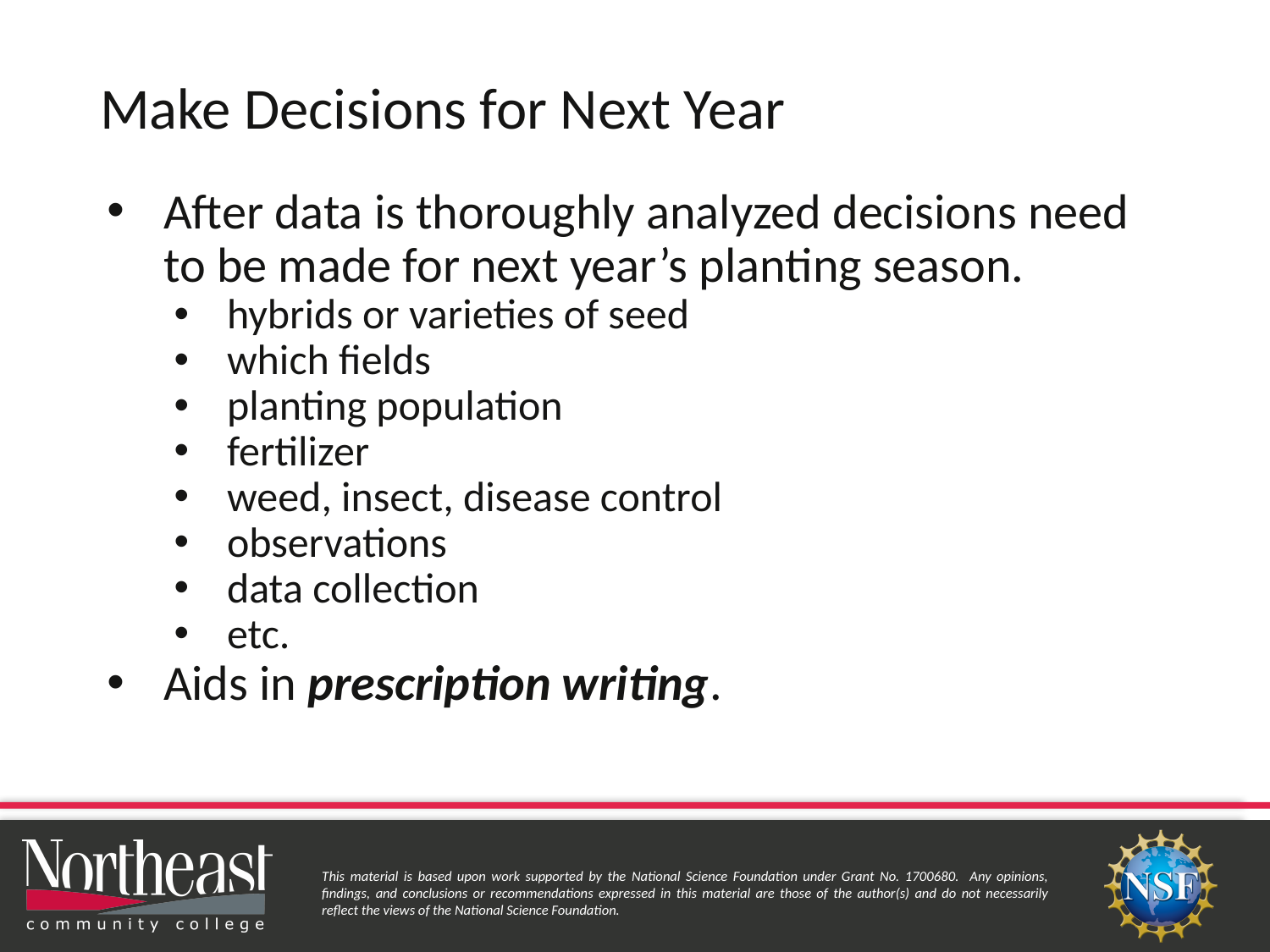

# Make Decisions for Next Year
After data is thoroughly analyzed decisions need to be made for next year’s planting season.
hybrids or varieties of seed
which fields
planting population
fertilizer
weed, insect, disease control
observations
data collection
etc.
Aids in prescription writing.